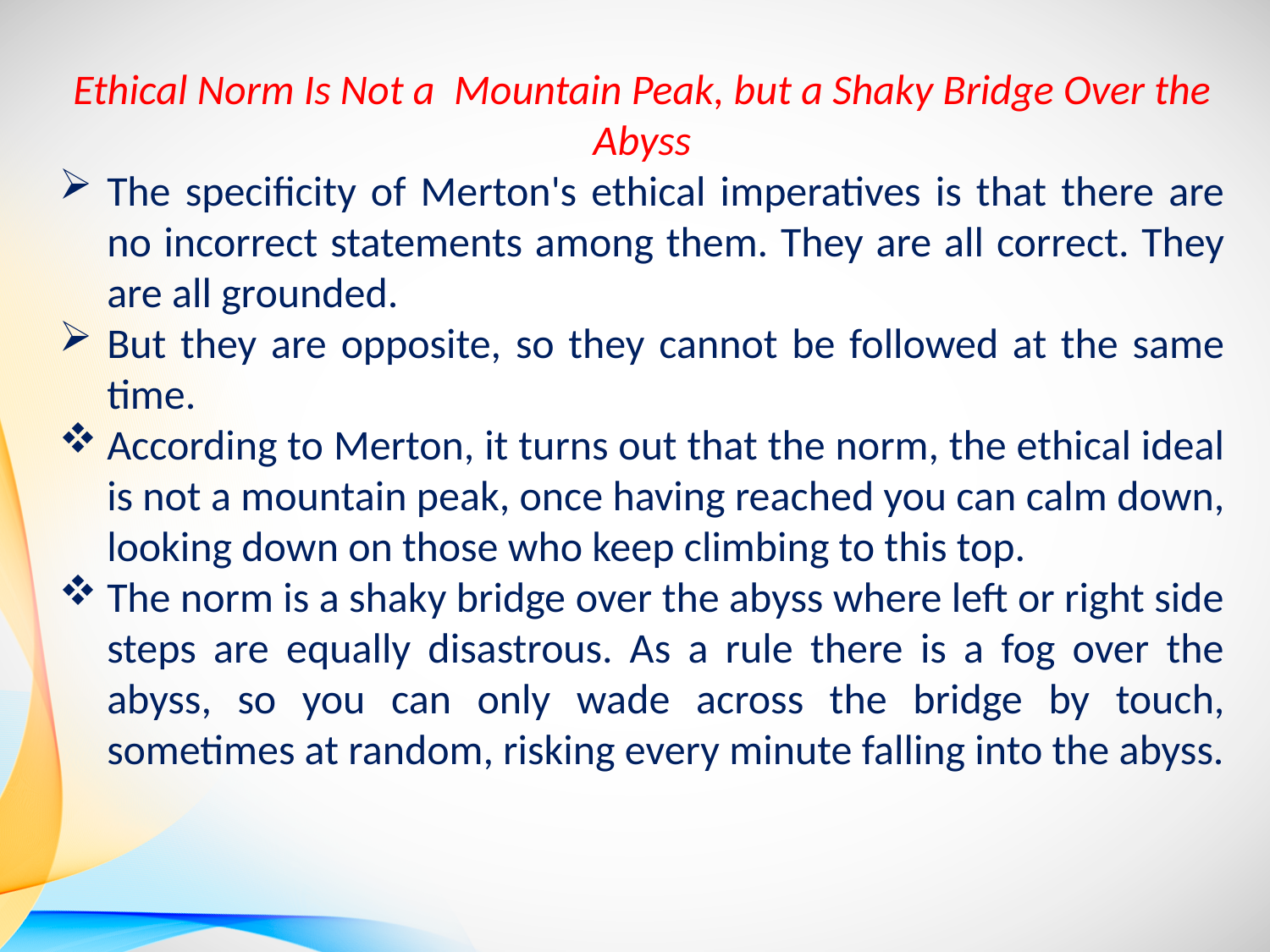

Ethical Norm Is Not a  Mountain Peak, but a Shaky Bridge Over the Abyss
The specificity of Merton's ethical imperatives is that there are no incorrect statements among them. They are all correct. They are all grounded.
But they are opposite, so they cannot be followed at the same time.
According to Merton, it turns out that the norm, the ethical ideal is not a mountain peak, once having reached you can calm down, looking down on those who keep climbing to this top.
The norm is a shaky bridge over the abyss where left or right side steps are equally disastrous. As a rule there is a fog over the abyss, so you can only wade across the bridge by touch, sometimes at random, risking every minute falling into the abyss.